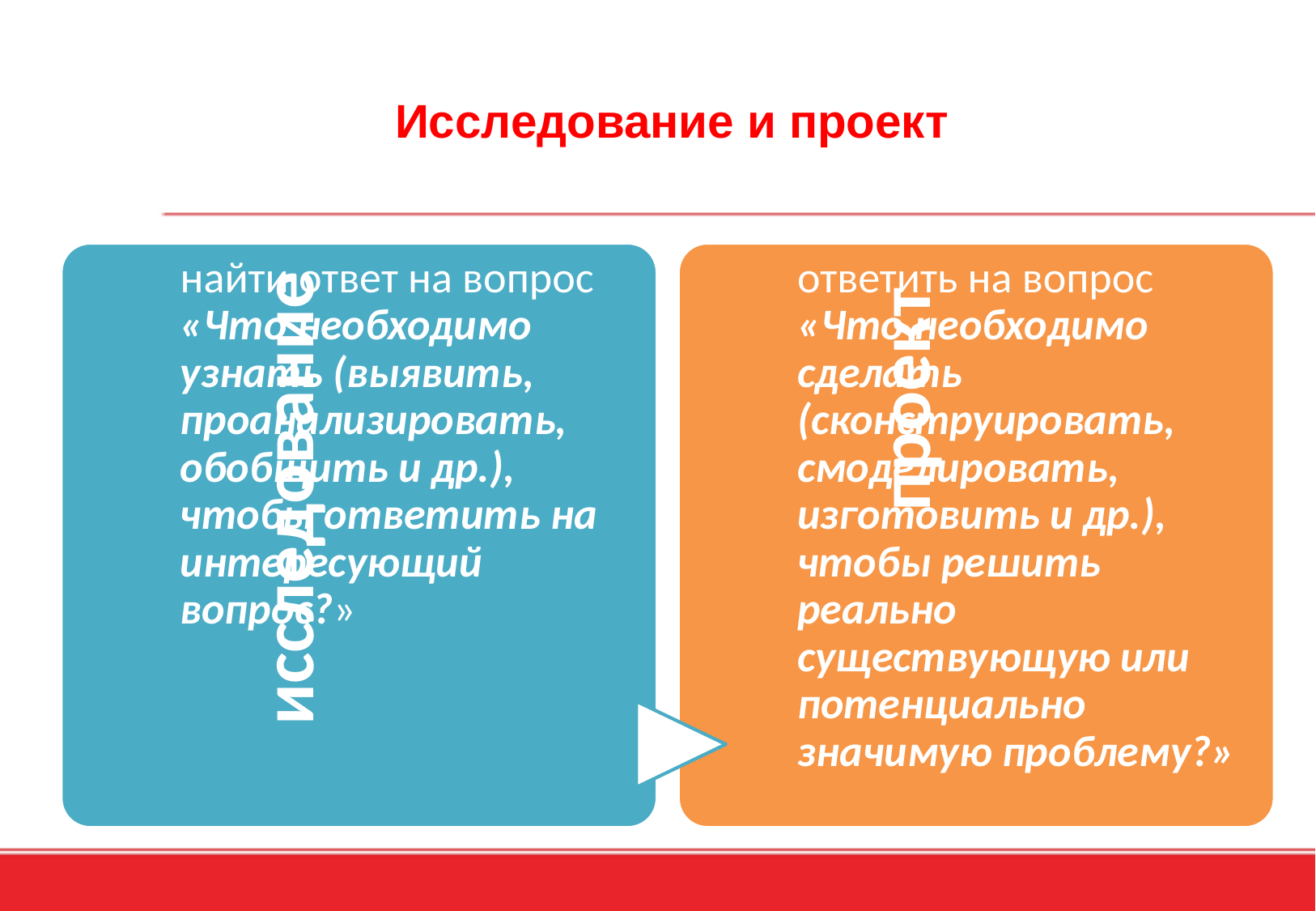

Исследование и проект
исследование
найти ответ на вопрос «Что необходимо узнать (выявить, проанализировать, обобщить и др.), чтобы ответить на интересующий вопрос?»
проект
ответить на вопрос «Что необходимо сделать (сконструировать, смоделировать, изготовить и др.), чтобы решить реально существующую или потенциально значимую проблему?»